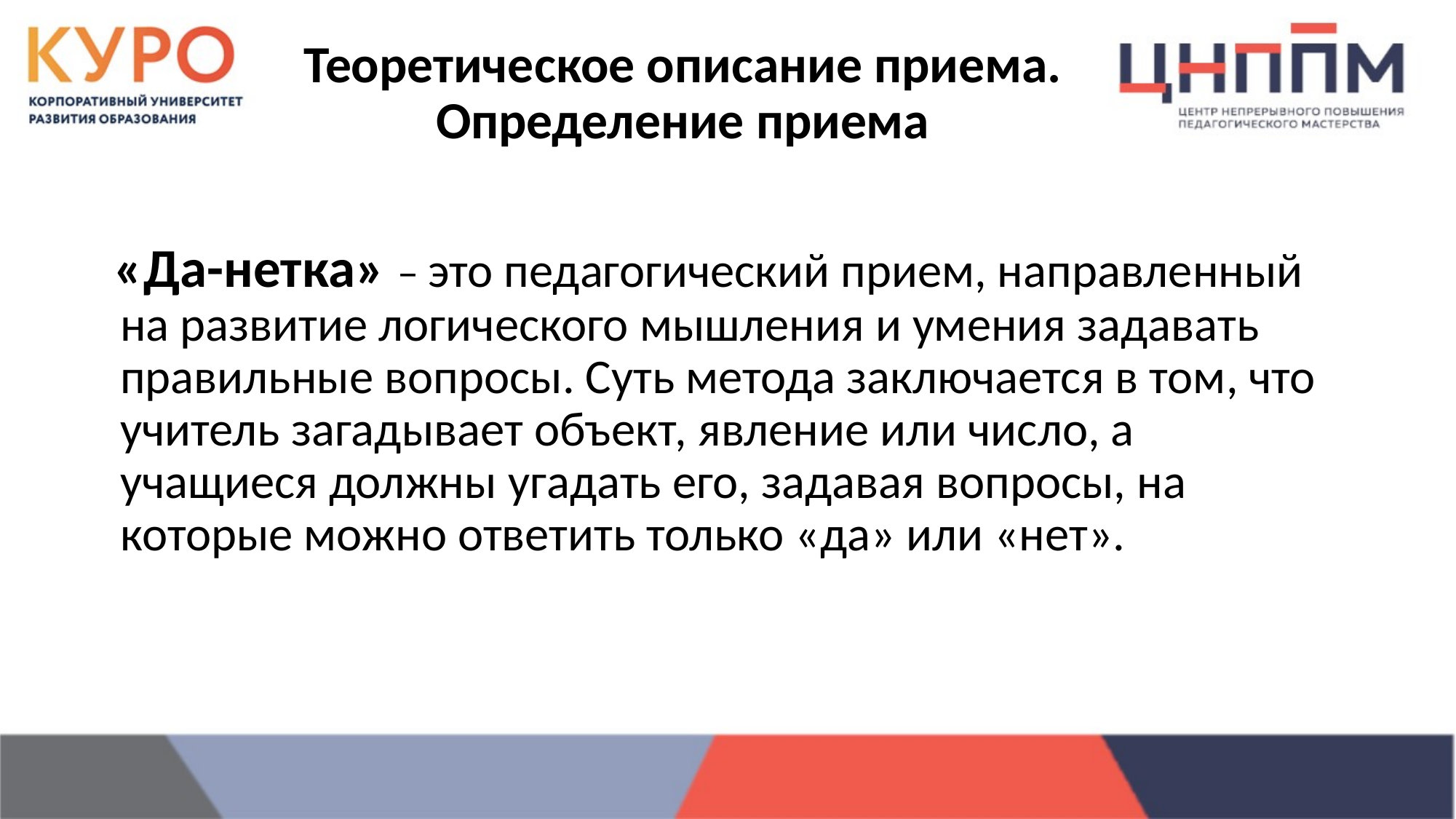

# Теоретическое описание приема. Определение приема
«Да-нетка» – это педагогический прием, направленный на развитие логического мышления и умения задавать правильные вопросы. Суть метода заключается в том, что учитель загадывает объект, явление или число, а учащиеся должны угадать его, задавая вопросы, на которые можно ответить только «да» или «нет».